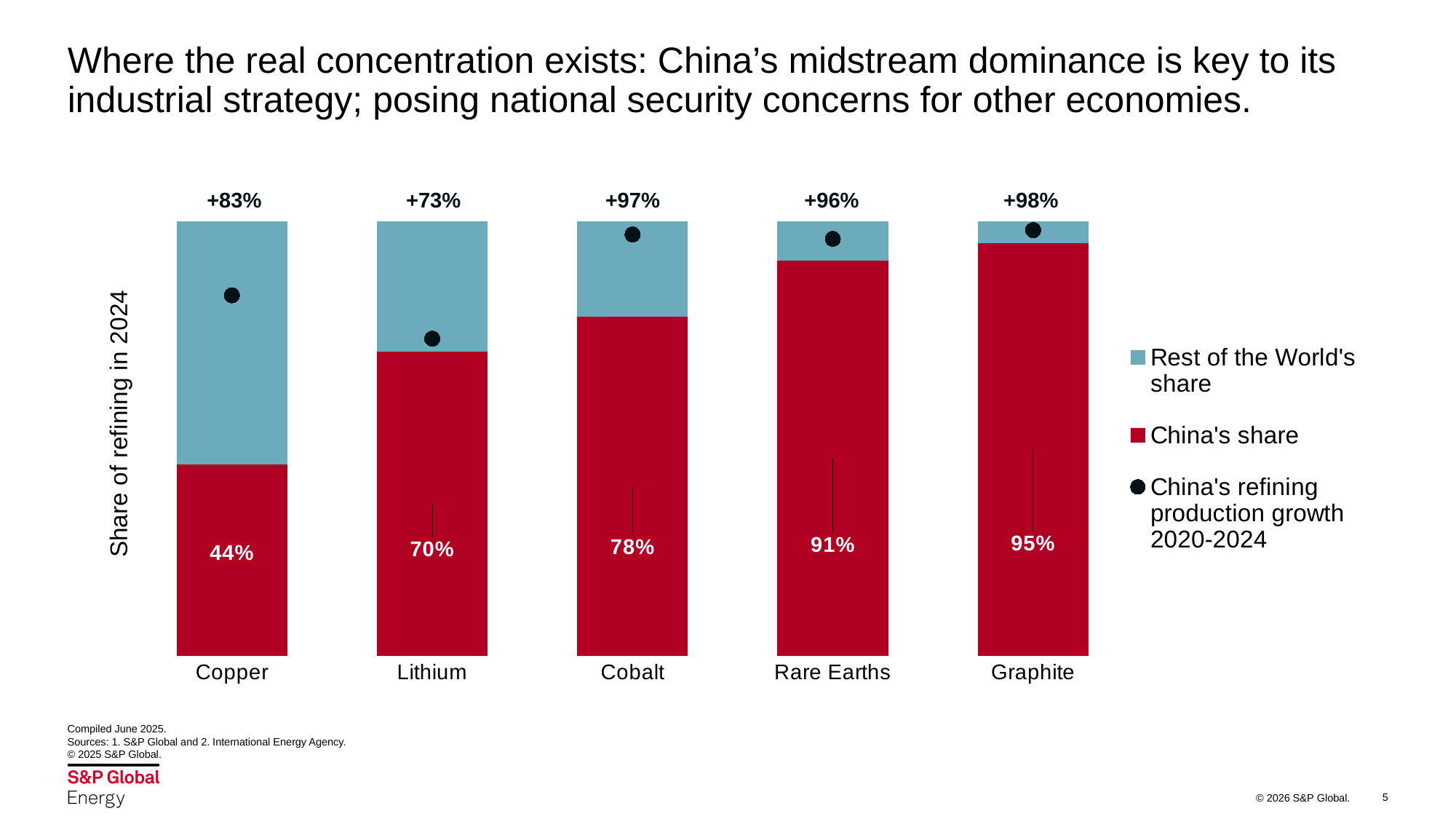

# Where the real concentration exists: China’s midstream dominance is key to its industrial strategy; posing national security concerns for other economies.

### Chart

| Category | China's share | Rest of the World's share | China's refining production growth 2020-2024 |
|---|---|---|---|
| Copper | 0.44 | 0.56 | 0.83 |
| Lithium | 0.7 | 0.3 | 0.73 |
| Cobalt | 0.78 | 0.22 | 0.97 |
| Rare Earths | 0.91 | 0.09 | 0.96 |
| Graphite | 0.95 | 0.05 | 0.98 |
| +83% | +73% | +97% | +96% | +98% |
| --- | --- | --- | --- | --- |
Compiled June 2025.
Sources: 1. S&P Global and 2. International Energy Agency.
© 2025 S&P Global.
5